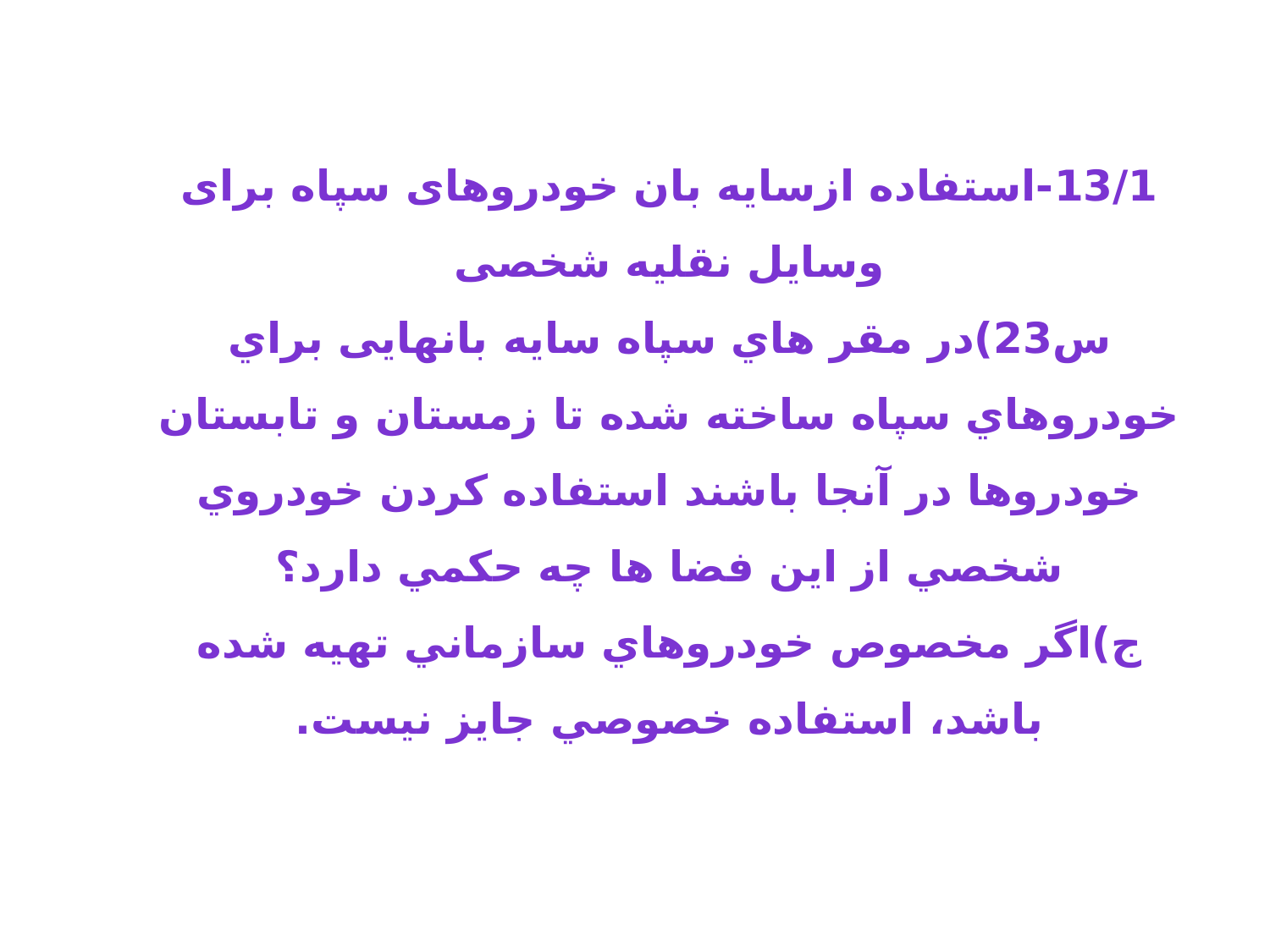

2) فحش دادن در فضای دوستانه مجازی با انگیزه شوخی، چنانچه موجب ایذاء و یا اشاعه فحشاء و یا مفسده قابل توجه دیگری شود جایز نیست. ( 865432 همان   17/2/1397)

13/1-استفاده ازسایه بان خودروهای سپاه برای وسایل نقلیه شخصی
س23)در مقر هاي سپاه سايه بانهایی براي خودروهاي سپاه ساخته شده تا زمستان و تابستان خودروها در آنجا باشند استفاده كردن خودروي شخصي از اين فضا ها چه حكمي دارد؟
ج)اگر مخصوص خودروهاي سازماني تهيه شده باشد، استفاده خصوصي جايز نيست.